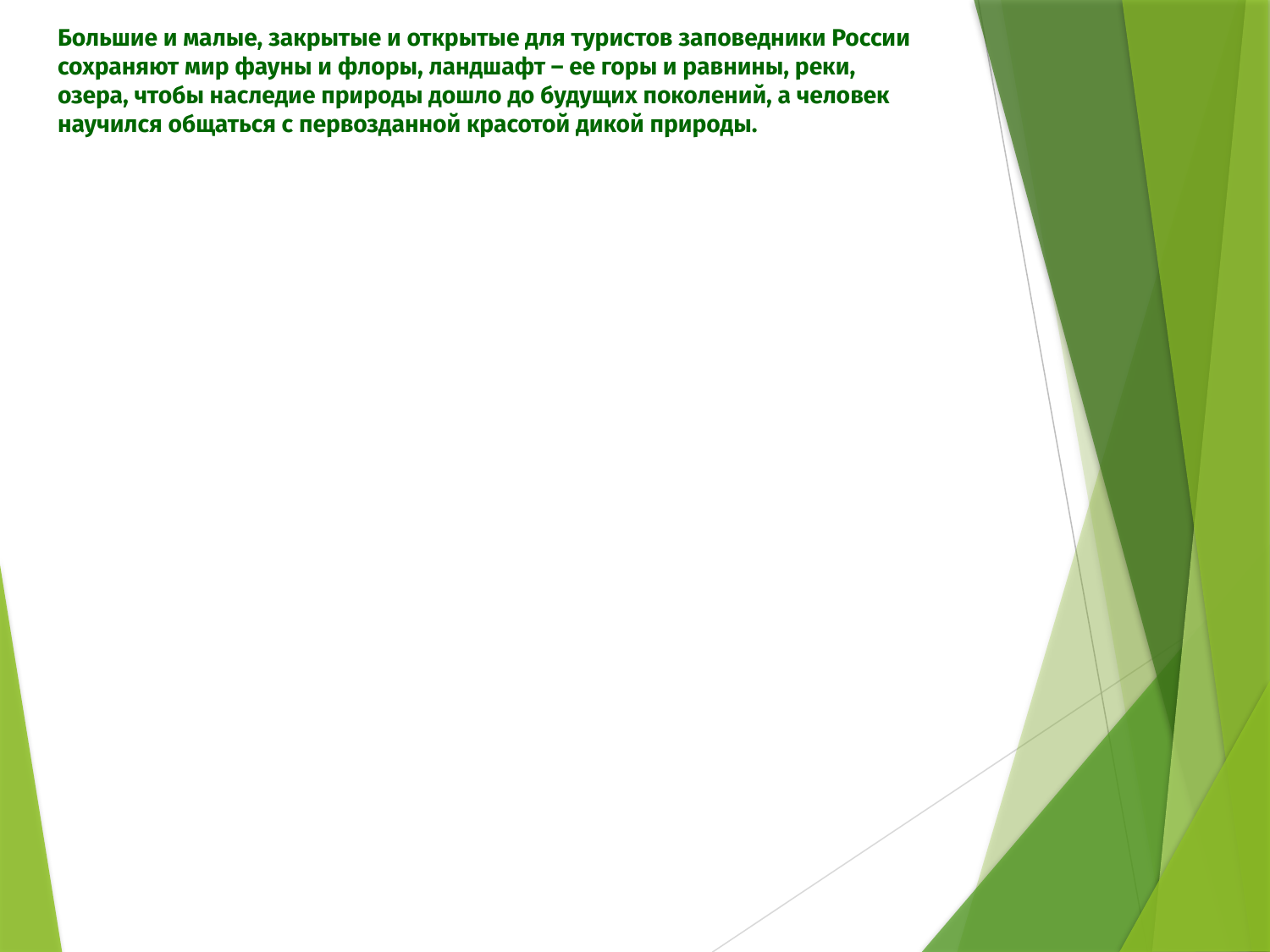

# Большие и малые, закрытые и открытые для туристов заповедники России сохраняют мир фауны и флоры, ландшафт – ее горы и равнины, реки, озера, чтобы наследие природы дошло до будущих поколений, а человек научился общаться с первозданной красотой дикой природы.